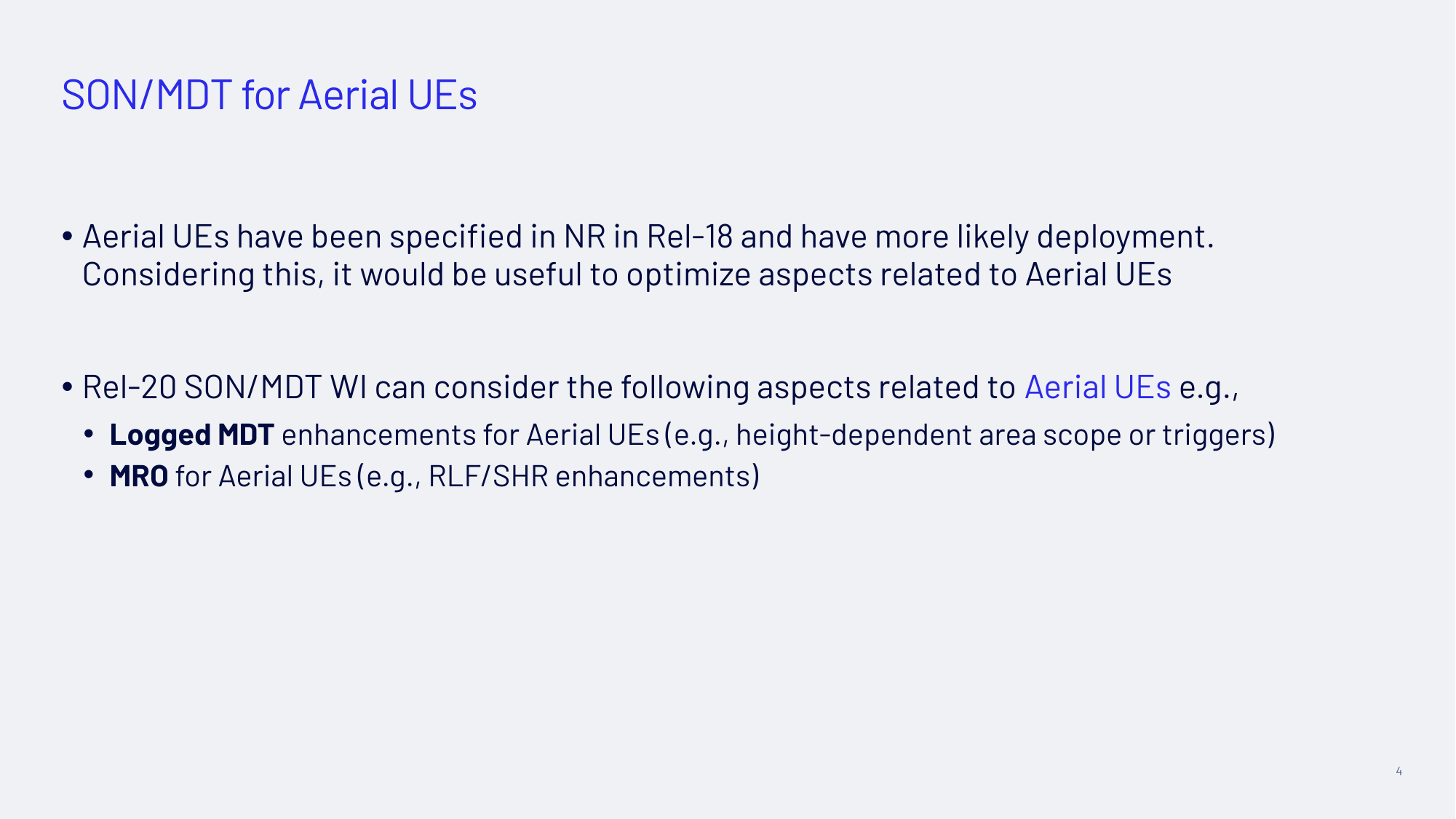

# SON/MDT for Aerial UEs

Aerial UEs have been specified in NR in Rel-18 and have more likely deployment. Considering this, it would be useful to optimize aspects related to Aerial UEs

Rel-20 SON/MDT WI can consider the following aspects related to Aerial UEs e.g.,
Logged MDT enhancements for Aerial UEs (e.g., height-dependent area scope or triggers)
MRO for Aerial UEs (e.g., RLF/SHR enhancements)